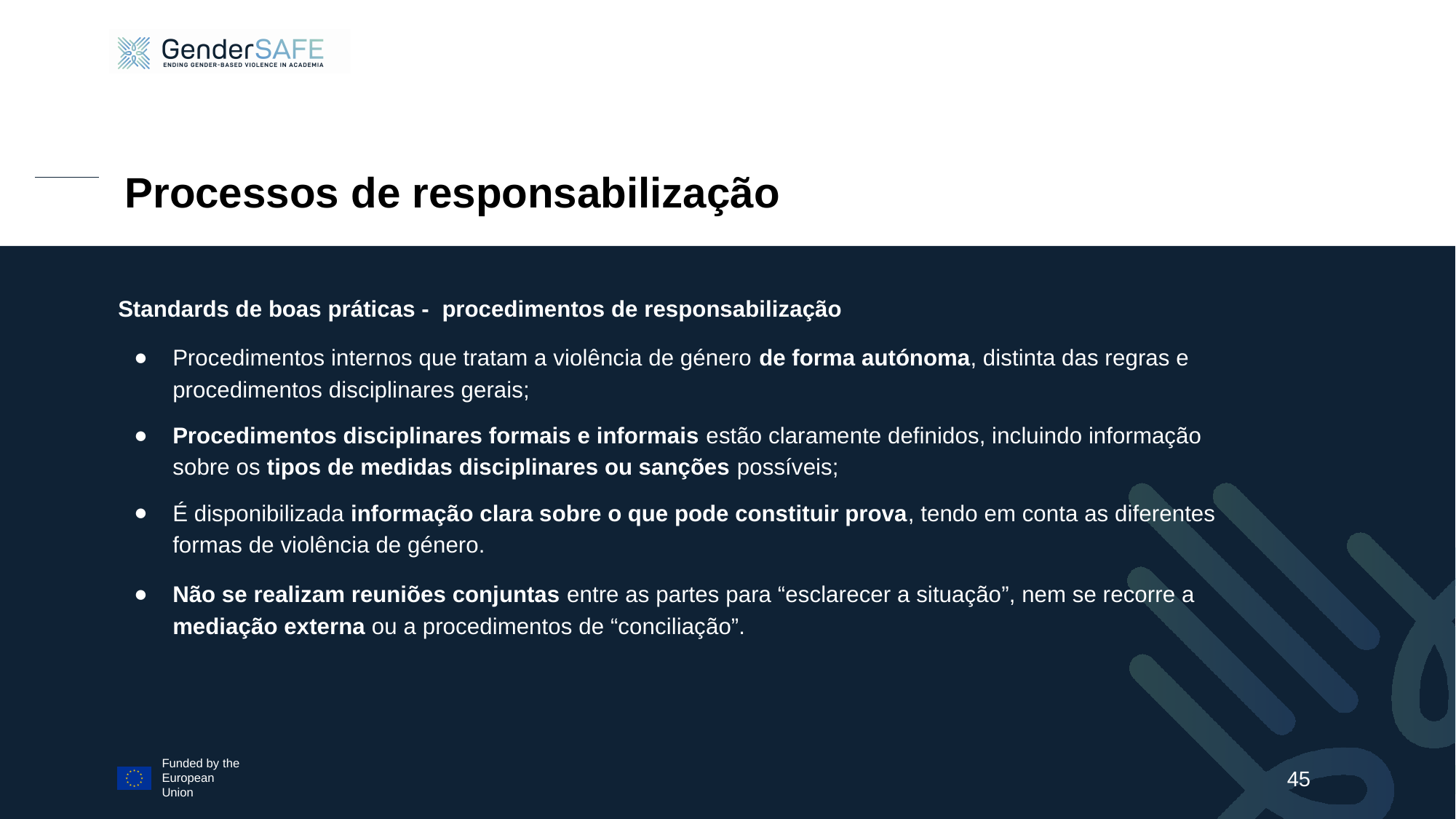

# Processos de responsabilização

Standards de boas práticas -  procedimentos de responsabilização
Procedimentos internos que tratam a violência de género de forma autónoma, distinta das regras e procedimentos disciplinares gerais;
Procedimentos disciplinares formais e informais estão claramente definidos, incluindo informação sobre os tipos de medidas disciplinares ou sanções possíveis;
É disponibilizada informação clara sobre o que pode constituir prova, tendo em conta as diferentes formas de violência de género.
Não se realizam reuniões conjuntas entre as partes para “esclarecer a situação”, nem se recorre a mediação externa ou a procedimentos de “conciliação”.